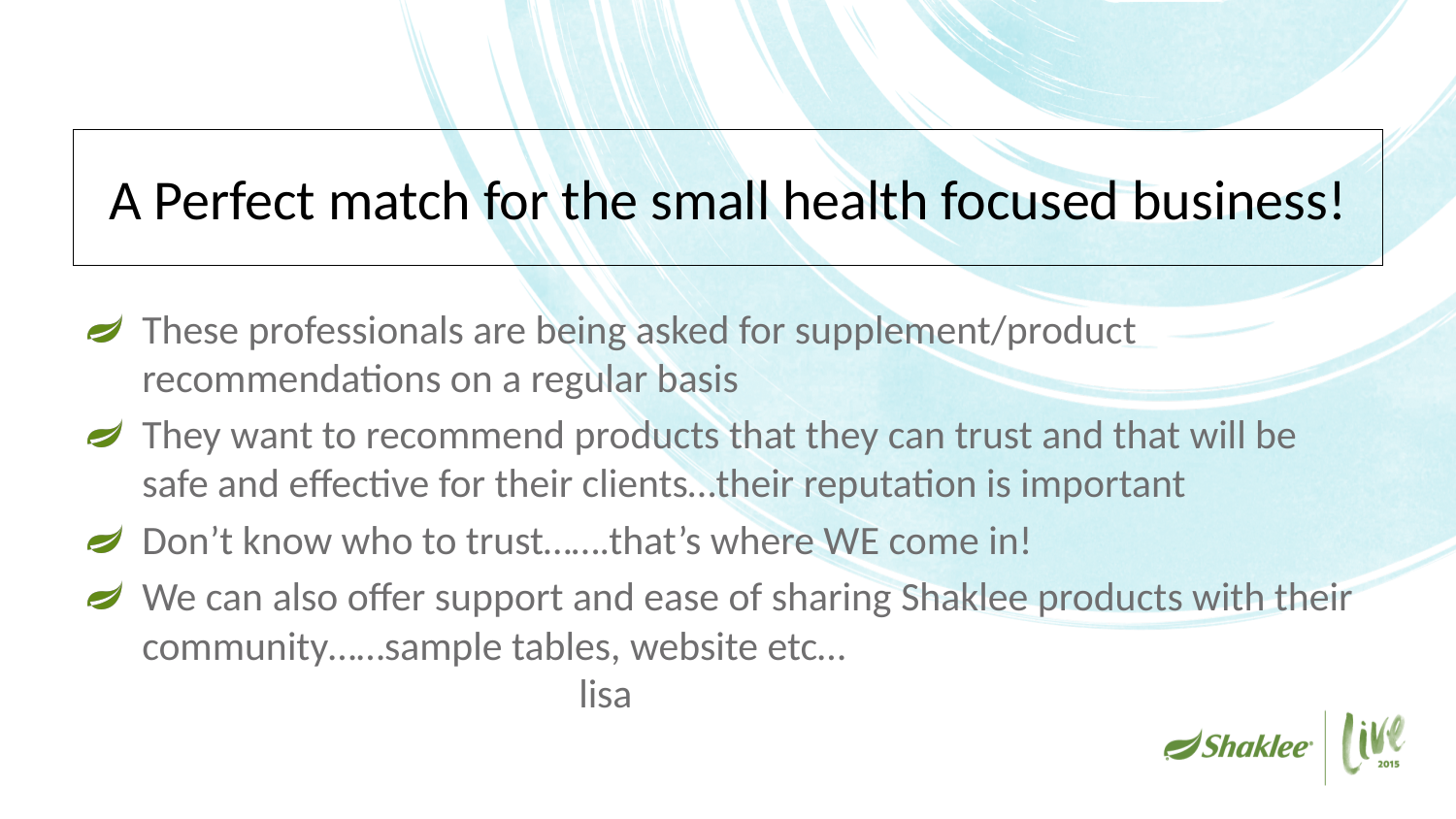

# A Perfect match for the small health focused business!
These professionals are being asked for supplement/product recommendations on a regular basis
They want to recommend products that they can trust and that will be safe and effective for their clients…their reputation is important
Don’t know who to trust…….that’s where WE come in!
We can also offer support and ease of sharing Shaklee products with their community……sample tables, website etc…							lisa